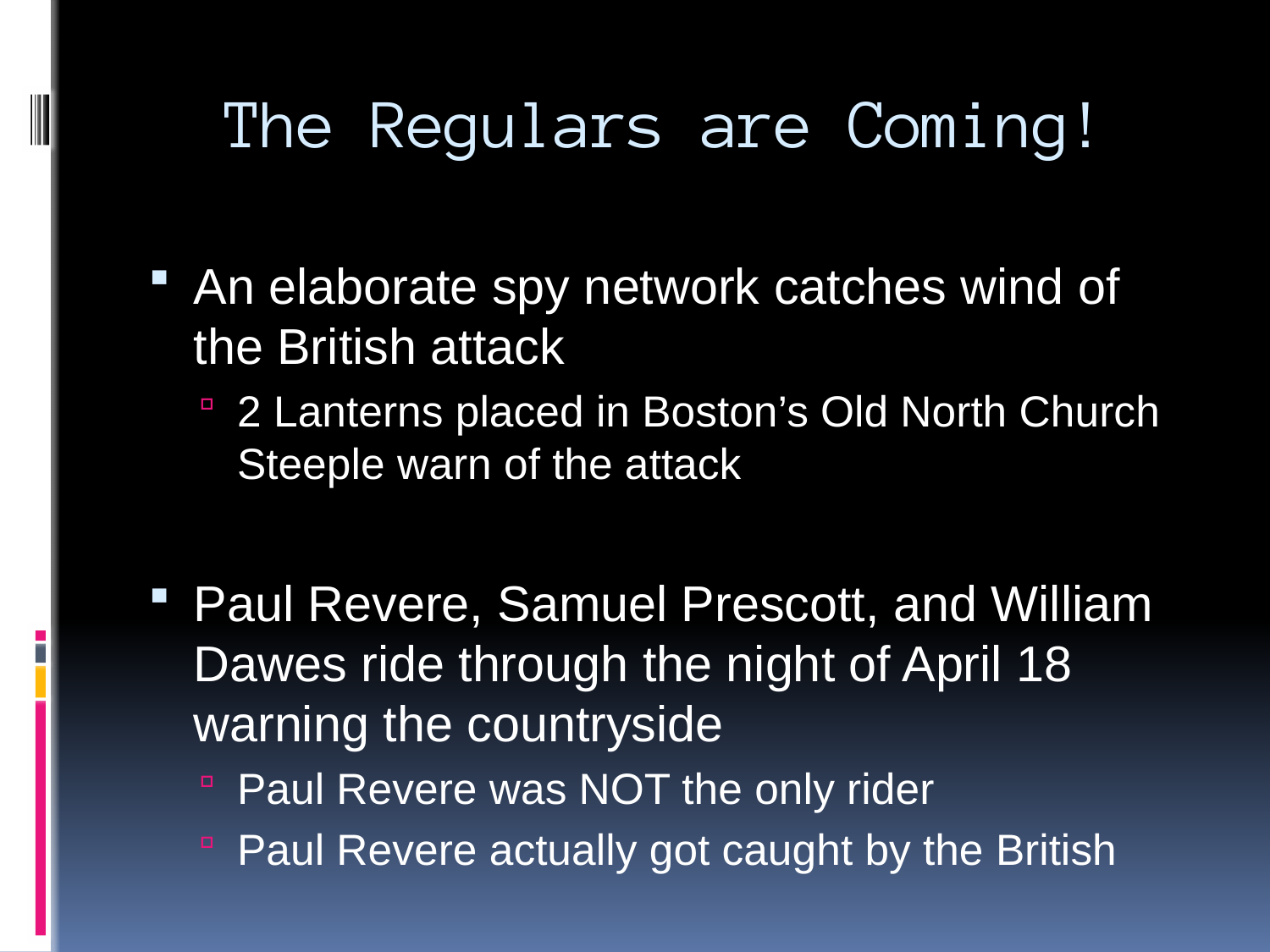

# The Regulars are Coming!
An elaborate spy network catches wind of the British attack
2 Lanterns placed in Boston’s Old North Church Steeple warn of the attack

Paul Revere, Samuel Prescott, and William Dawes ride through the night of April 18 warning the countryside
Paul Revere was NOT the only rider
Paul Revere actually got caught by the British